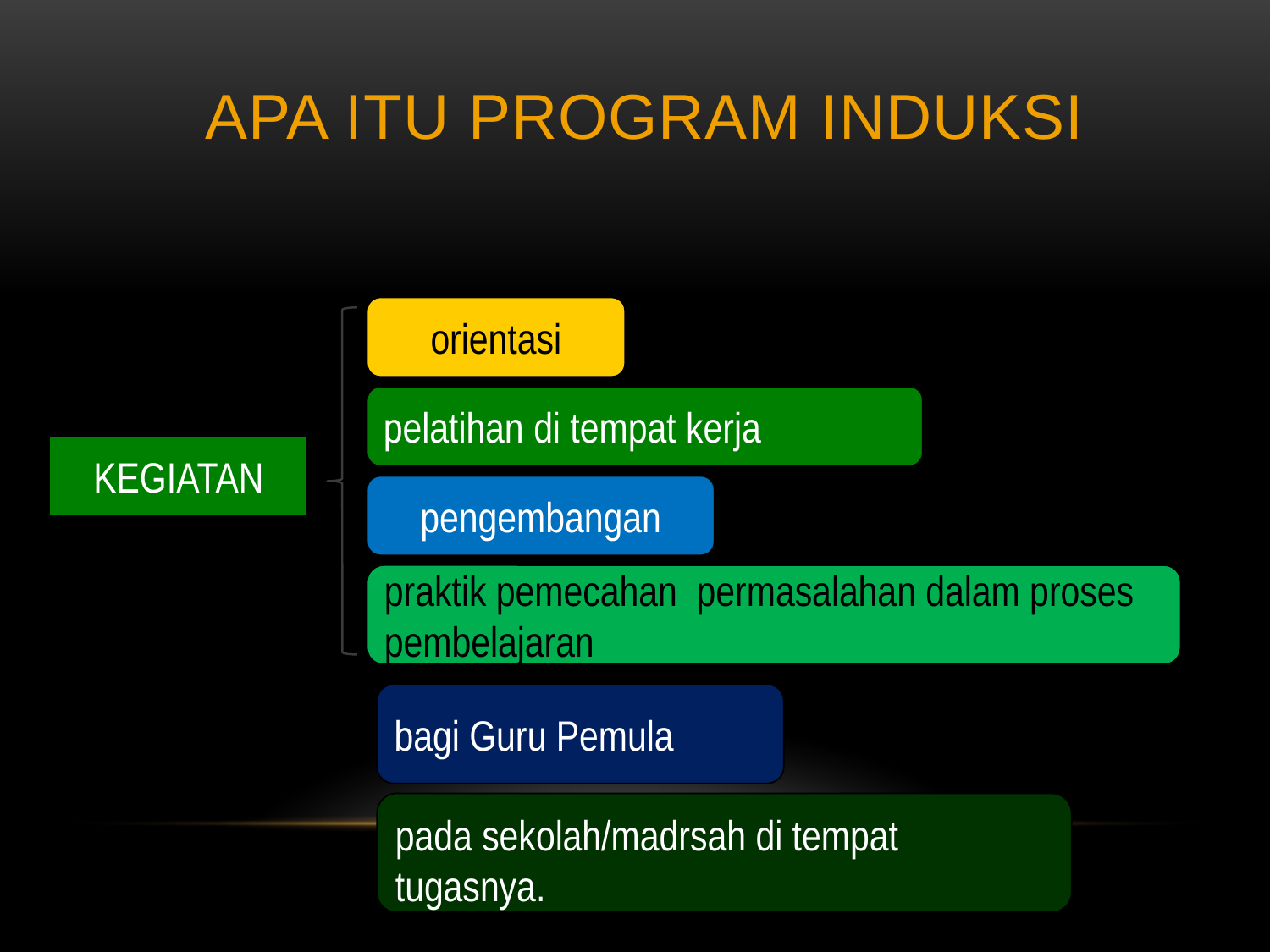

# APA ITU PROGRAM INDUKSI

orientasi

pelatihan di tempat kerja
KEGIATAN
pengembangan
praktik pemecahan  permasalahan dalam proses pembelajaran
bagi Guru Pemula

pada sekolah/madrsah di tempat tugasnya.